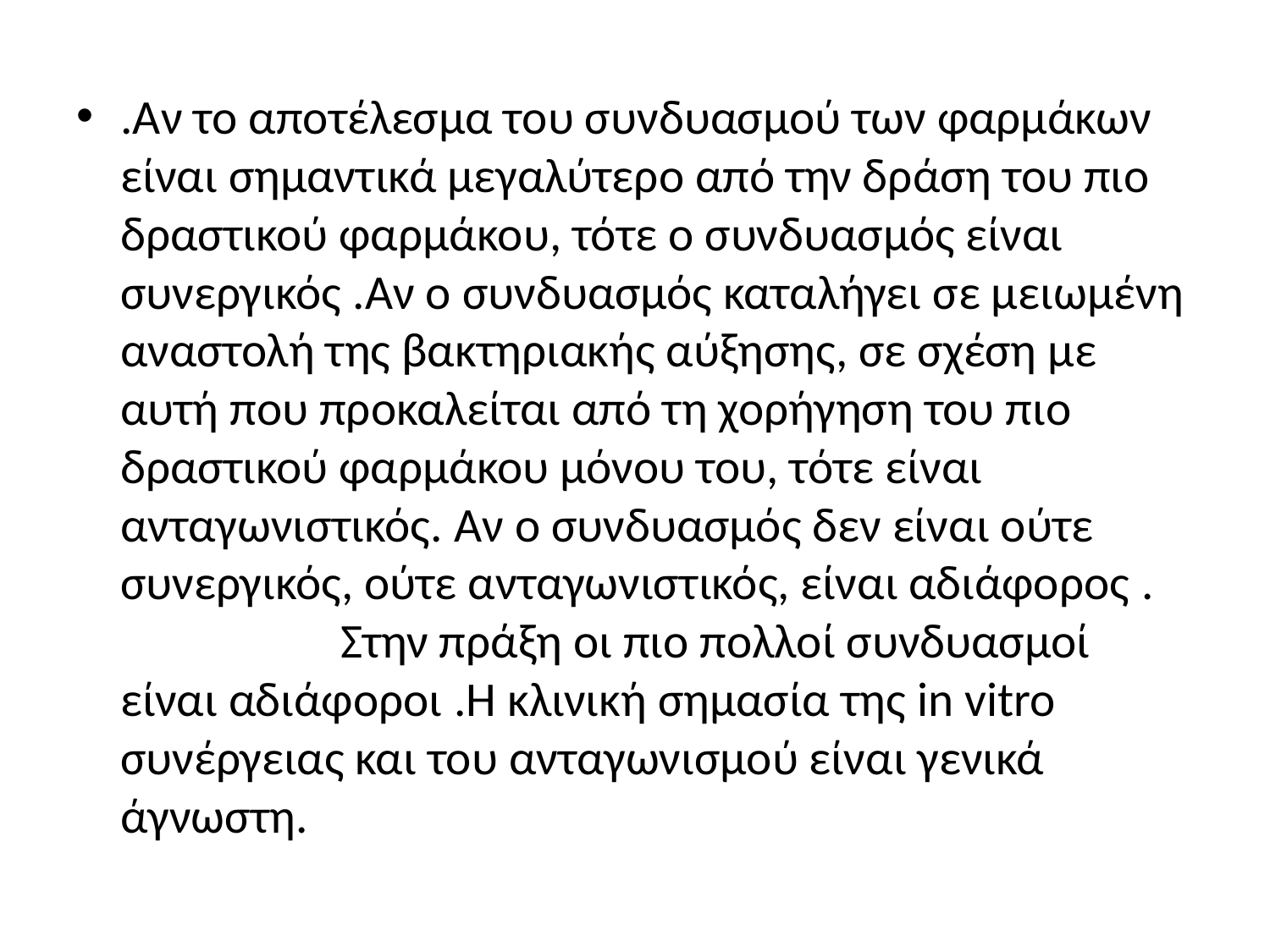

.Αν το αποτέλεσμα του συνδυασμού των φαρμάκων είναι σημαντικά μεγαλύτερο από την δράση του πιο δραστικού φαρμά­κου, τότε ο συνδυασμός είναι συνεργικός .Αν ο συνδυασμός καταλήγει σε μειωμένη αναστολή της βακτηριακής αύξησης, σε σχέση με αυτή που προκαλείται από τη χορήγηση του πιο δραστικού φαρμάκου μόνου του, τότε είναι ανταγωνιστικός. Αν ο συνδυασμός δεν είναι ούτε συνεργικός, ούτε ανταγωνιστικός, είναι αδιάφορος .                        Στην πράξη οι πιο πολλοί συνδυασμοί είναι αδιάφοροι .Η κλινική σημασία της in vitro συνέργειας και του ανταγωνισμού είναι γενικά άγνωστη.